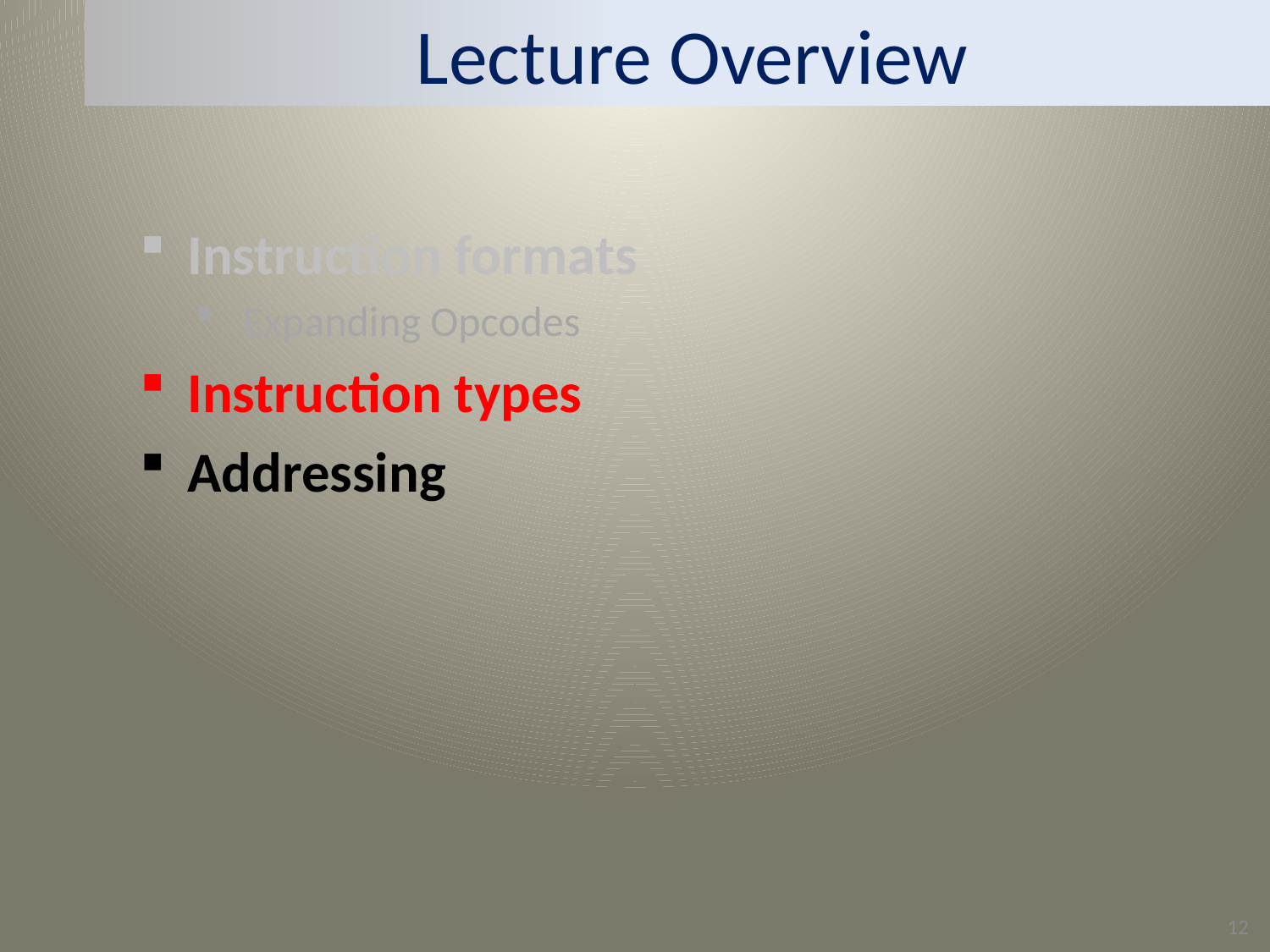

# Lecture Overview
Instruction formats
Expanding Opcodes
Instruction types
Addressing